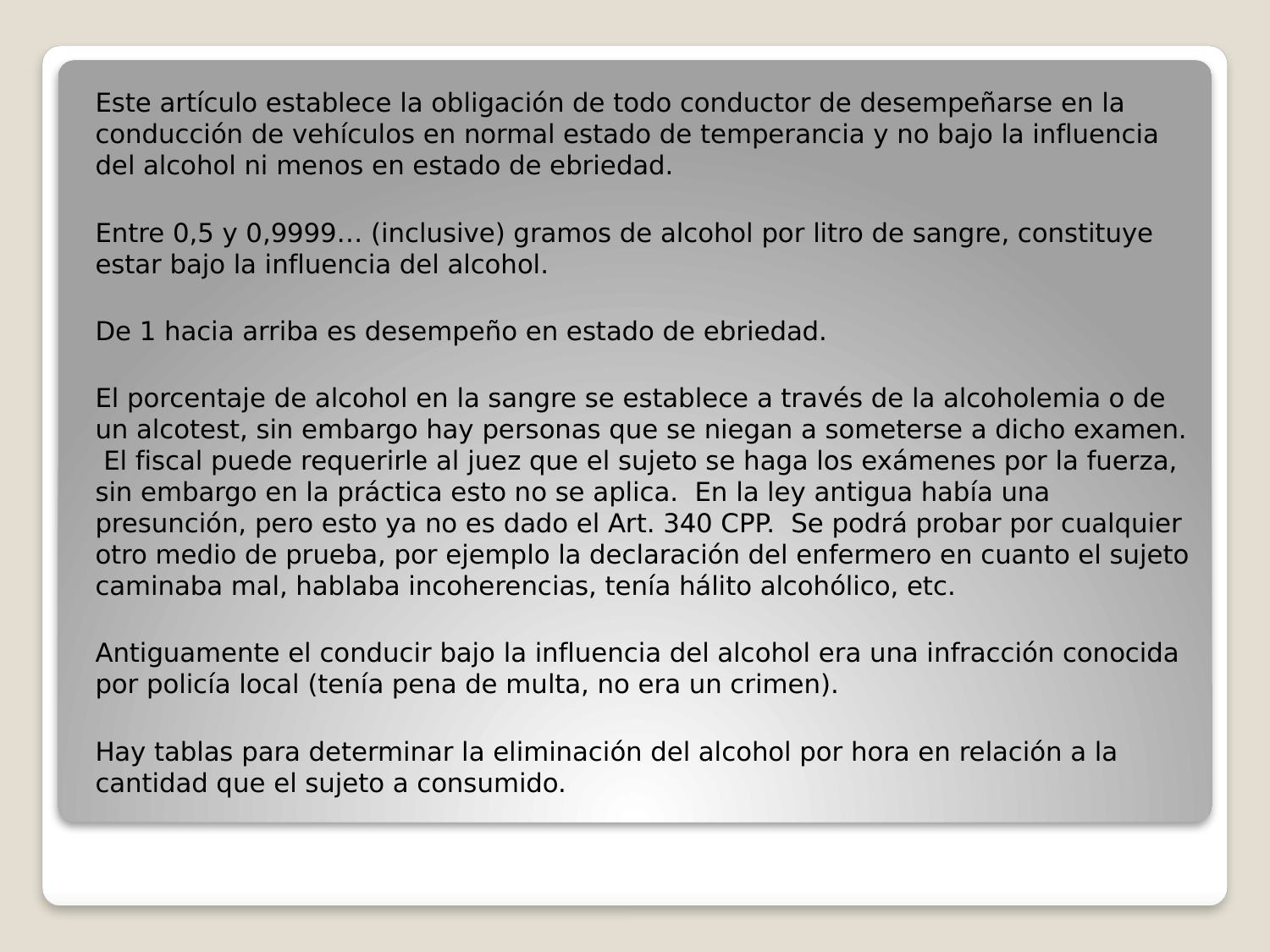

Este artículo establece la obligación de todo conductor de desempeñarse en la conducción de vehículos en normal estado de temperancia y no bajo la influencia del alcohol ni menos en estado de ebriedad.

Entre 0,5 y 0,9999… (inclusive) gramos de alcohol por litro de sangre, constituye estar bajo la influencia del alcohol.

De 1 hacia arriba es desempeño en estado de ebriedad.

El porcentaje de alcohol en la sangre se establece a través de la alcoholemia o de un alcotest, sin embargo hay personas que se niegan a someterse a dicho examen.  El fiscal puede requerirle al juez que el sujeto se haga los exámenes por la fuerza, sin embargo en la práctica esto no se aplica.  En la ley antigua había una presunción, pero esto ya no es dado el Art. 340 CPP.  Se podrá probar por cualquier otro medio de prueba, por ejemplo la declaración del enfermero en cuanto el sujeto caminaba mal, hablaba incoherencias, tenía hálito alcohólico, etc.

Antiguamente el conducir bajo la influencia del alcohol era una infracción conocida por policía local (tenía pena de multa, no era un crimen).

Hay tablas para determinar la eliminación del alcohol por hora en relación a la cantidad que el sujeto a consumido.

#